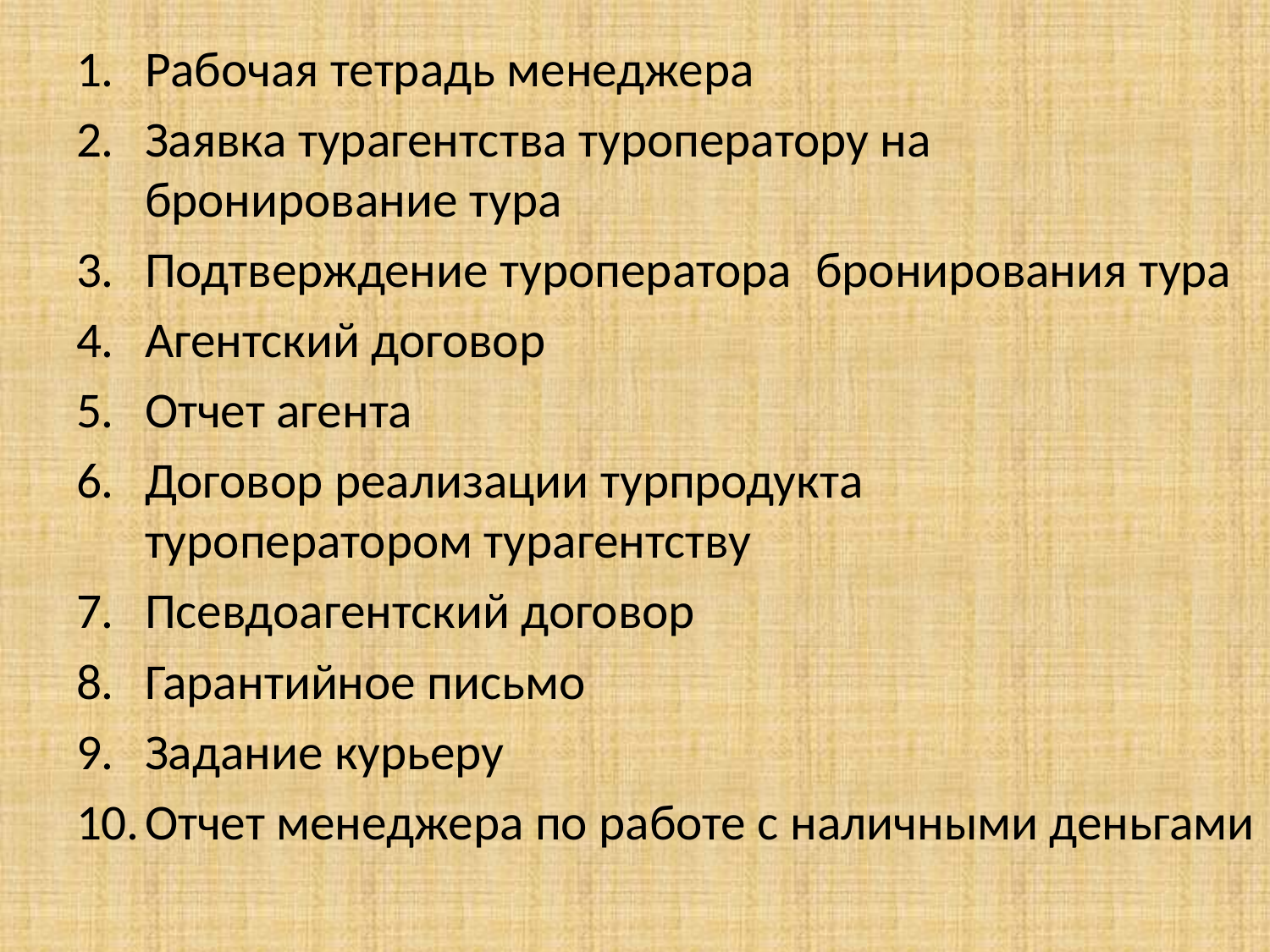

Рабочая тетрадь менеджера
Заявка турагентства туроператору на бронирование тура
Подтверждение туроператора  бронирования тура
Агентский договор
Отчет агента
Договор реализации турпродукта        туроператором турагентству
Псевдоагентский договор
Гарантийное письмо
Задание курьеру
Отчет менеджера по работе с наличными деньгами
#